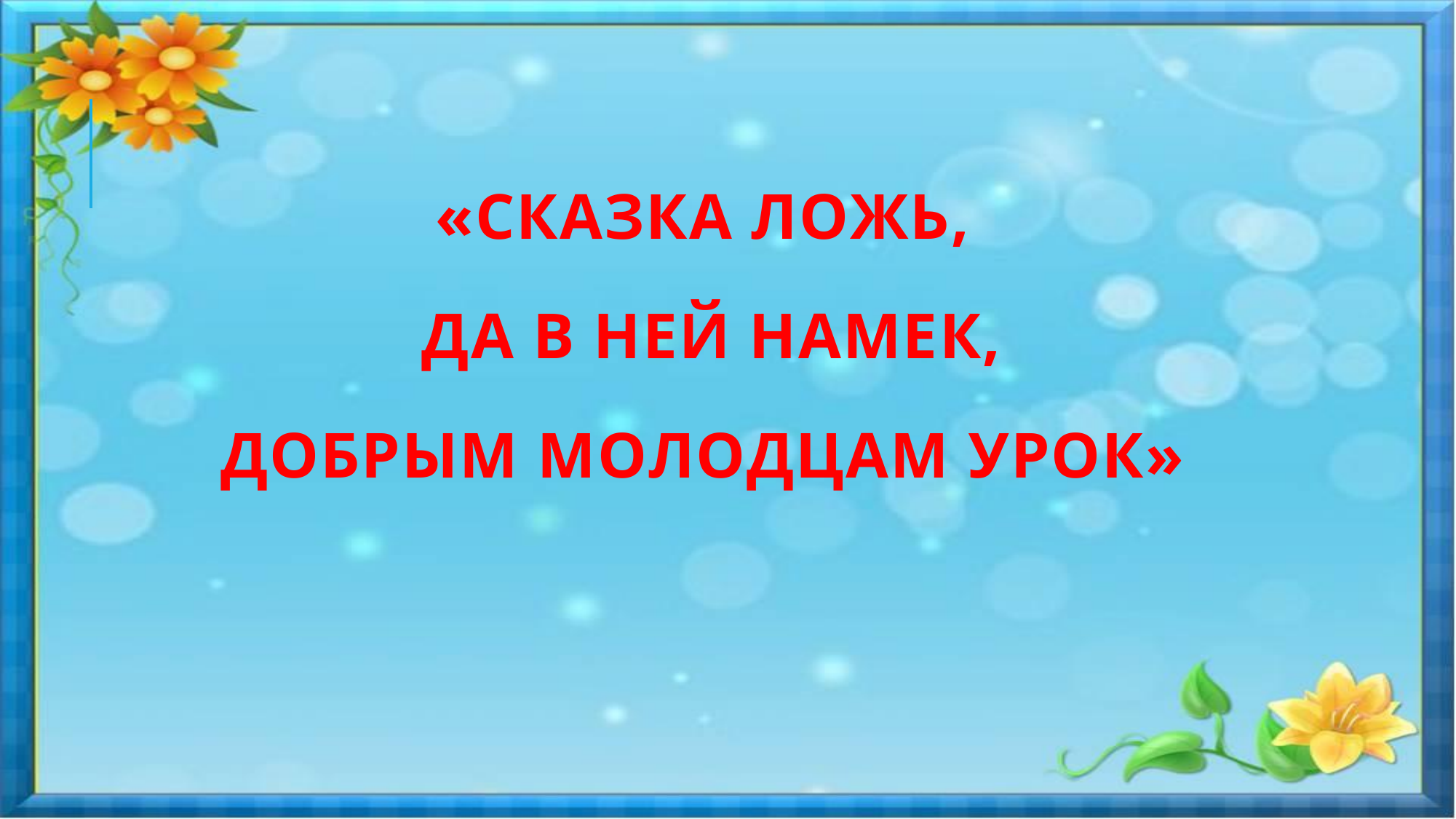

«Сказка ложь,
 да в ней намек,
добрым молодцам урок»